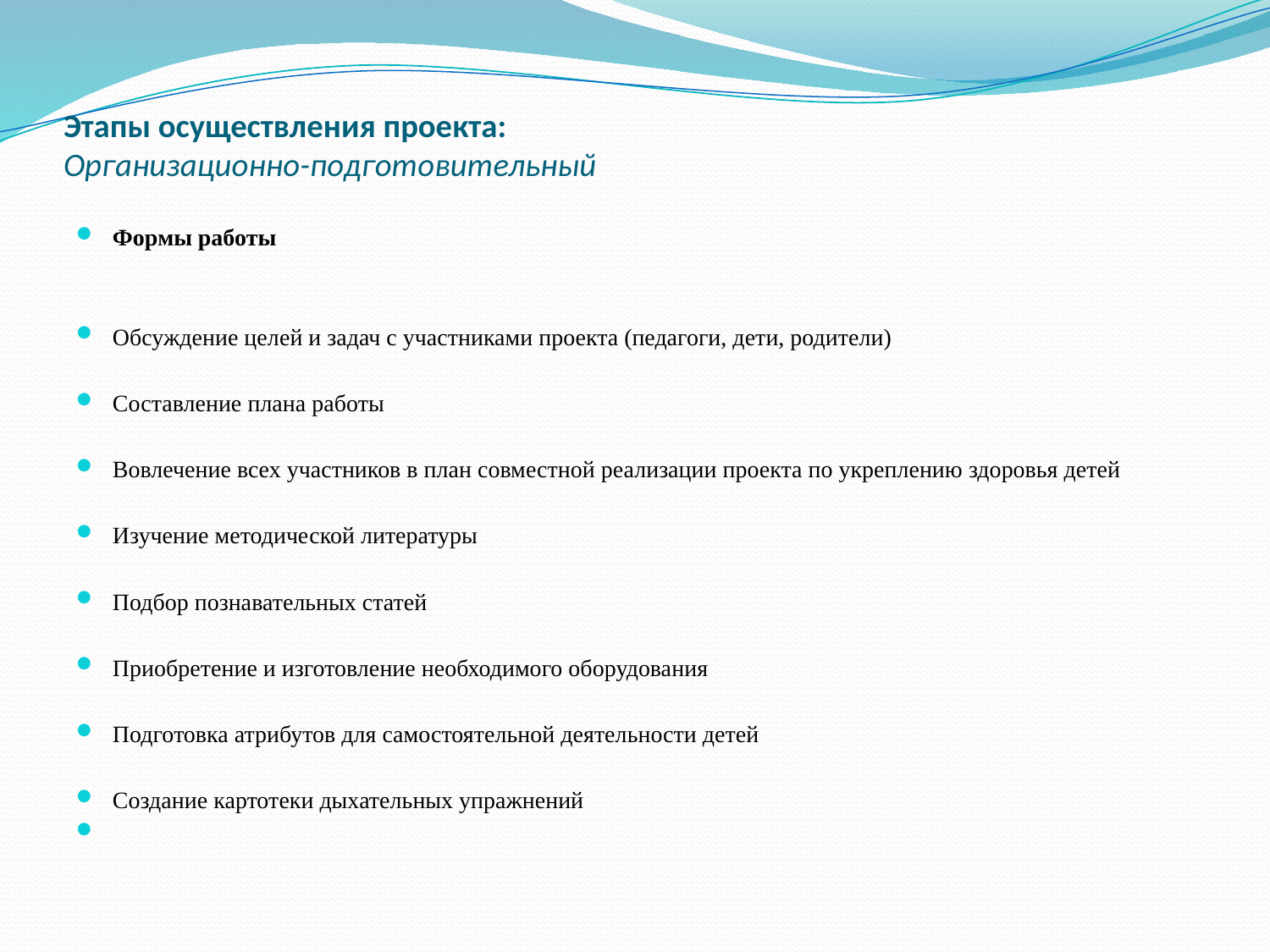

# Этапы осуществления проекта: Организационно-подготовительный

Формы работы

Обсуждение целей и задач с участниками проекта (педагоги, дети, родители)

Составление плана работы

Вовлечение всех участников в план совместной реализации проекта по укреплению здоровья детей

Изучение методической литературы

Подбор познавательных статей

Приобретение и изготовление необходимого оборудования

Подготовка атрибутов для самостоятельной деятельности детей

Создание картотеки дыхательных упражнений